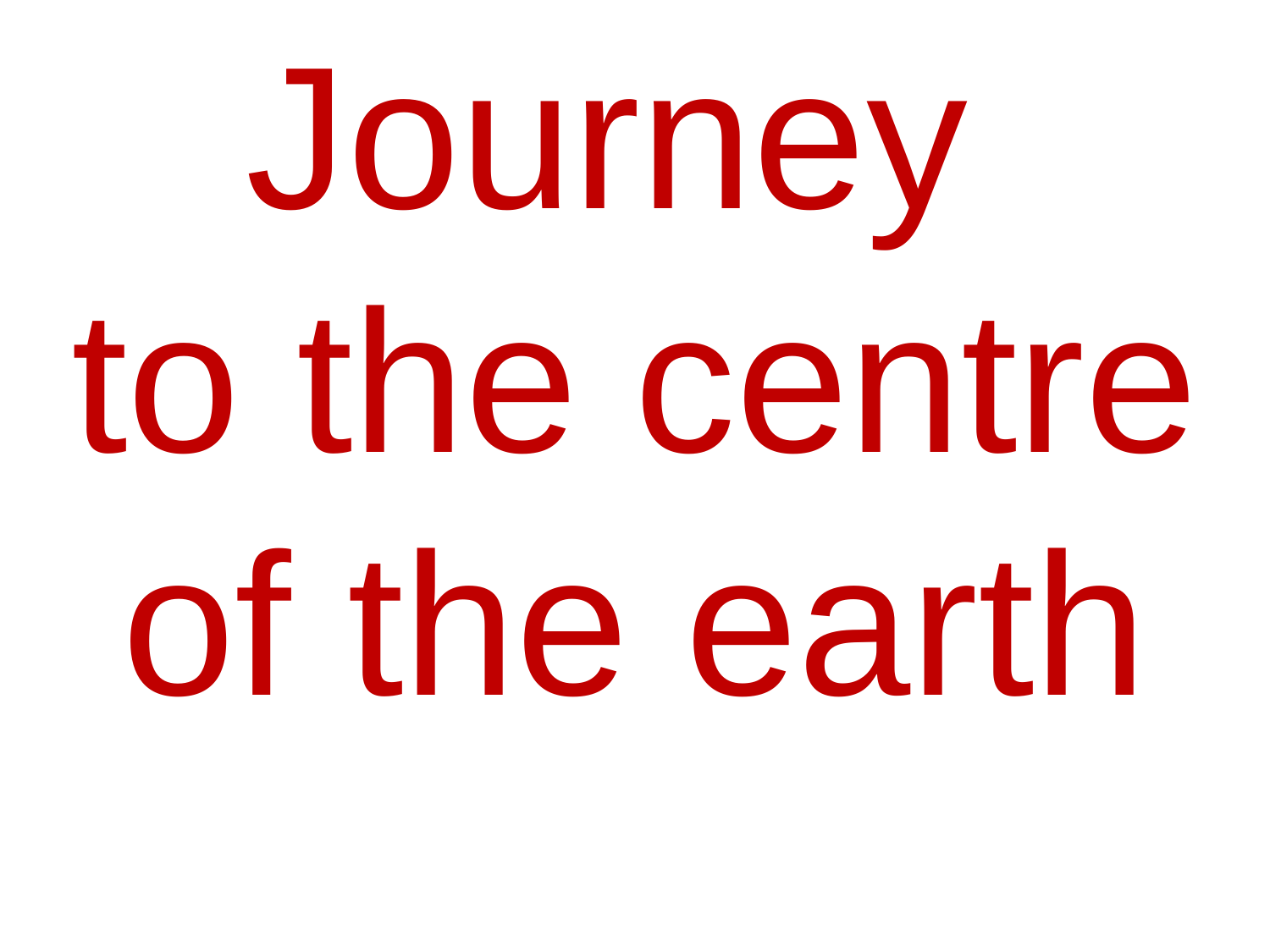

Journey
to the centre of the earth